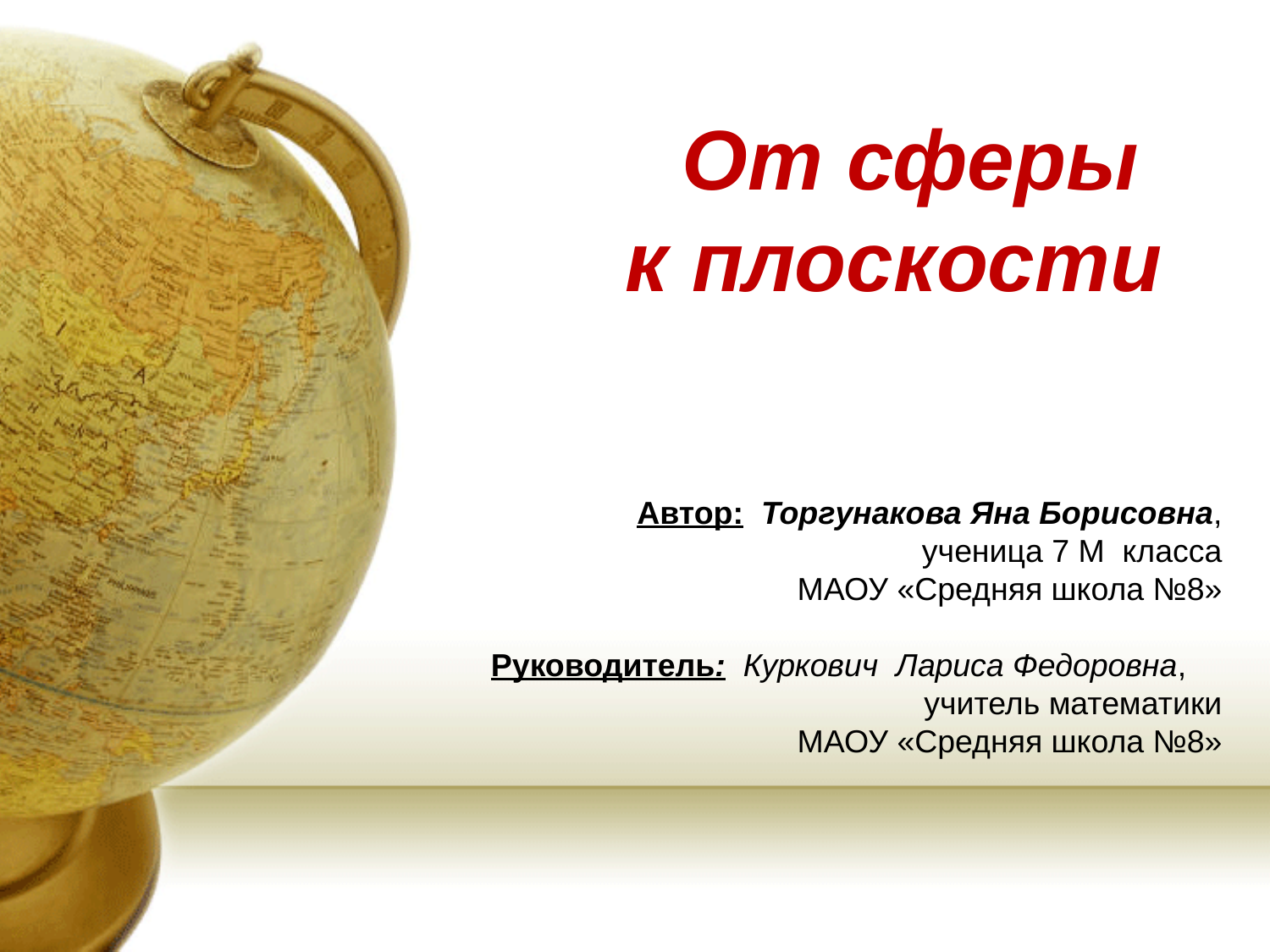

# От сферы к плоскости
Автор:  Торгунакова Яна Борисовна,
               ученица 7 М  класса
               МАОУ «Средняя школа №8»

               Руководитель:  Куркович  Лариса Федоровна,
                              учитель математики
                               МАОУ «Средняя школа №8»